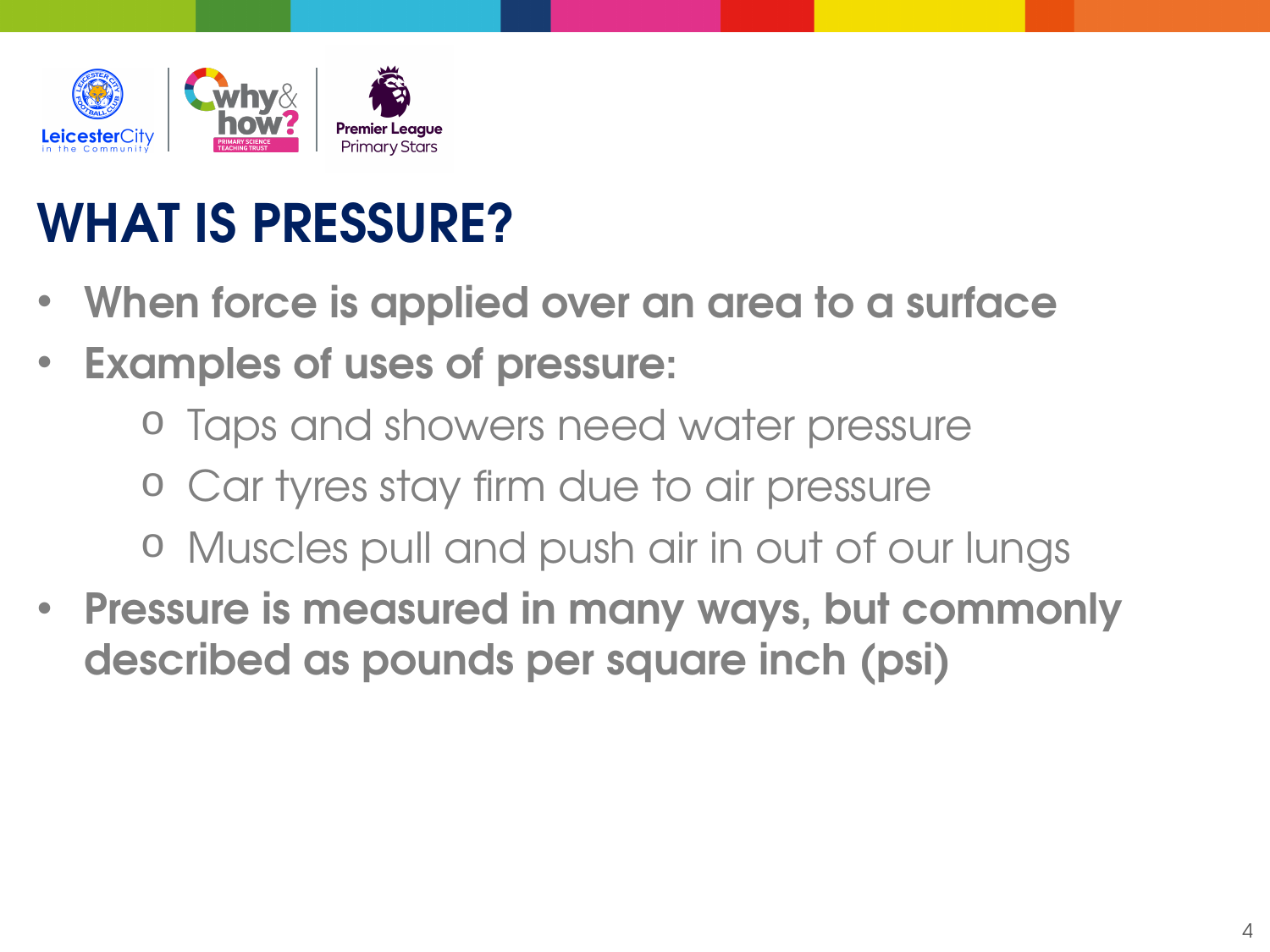

WHAT IS PRESSURE?

When force is applied over an area to a surface
Examples of uses of pressure:
Taps and showers need water pressure
Car tyres stay firm due to air pressure
Muscles pull and push air in out of our lungs
Pressure is measured in many ways, but commonly described as pounds per square inch (psi)

4